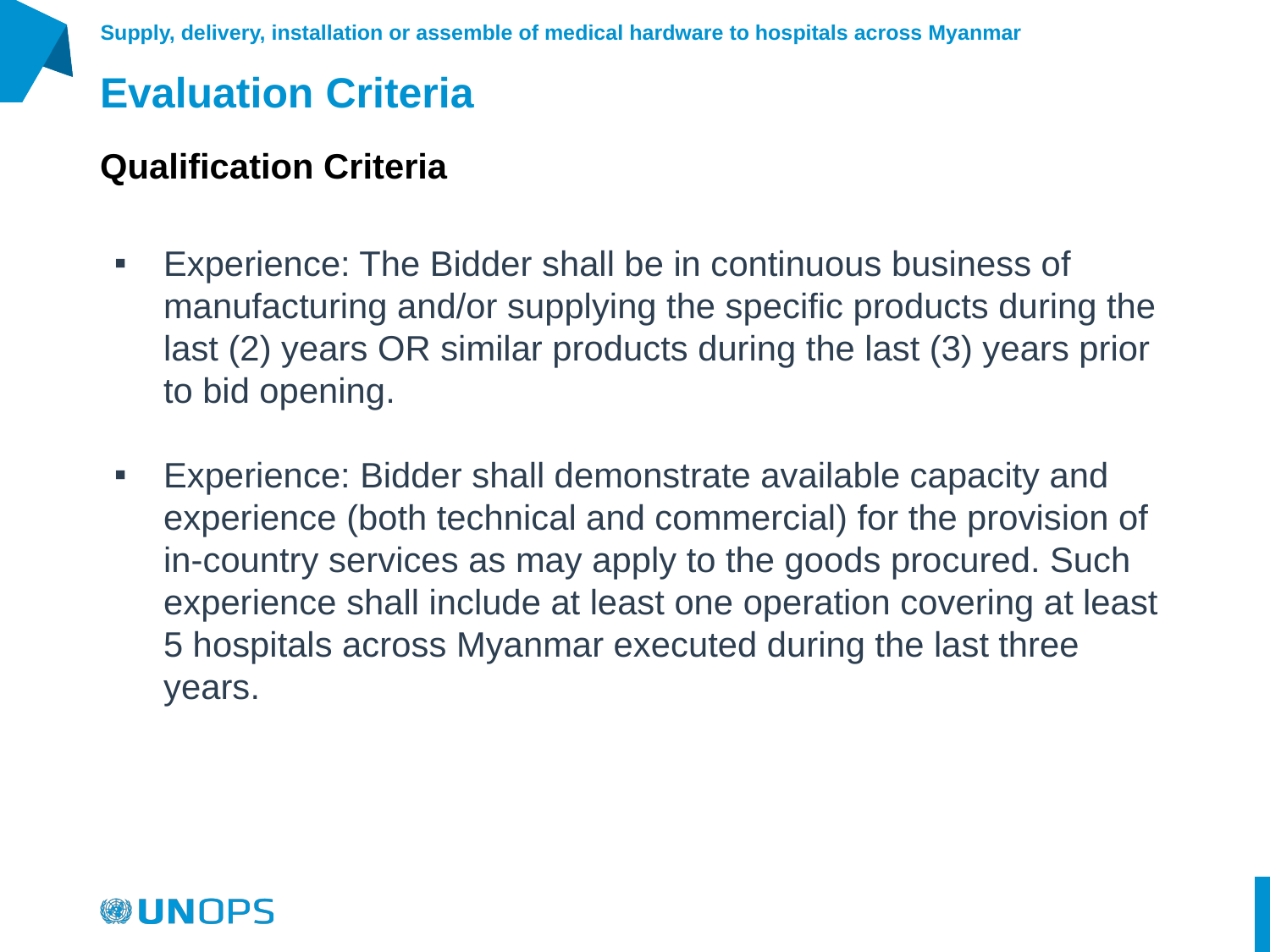

# Evaluation Criteria
Supply, delivery, installation or assemble of medical hardware to hospitals across Myanmar
Qualification Criteria

Experience: The Bidder shall be in continuous business of manufacturing and/or supplying the specific products during the last (2) years OR similar products during the last (3) years prior to bid opening.

Experience: Bidder shall demonstrate available capacity and experience (both technical and commercial) for the provision of in-country services as may apply to the goods procured. Such experience shall include at least one operation covering at least 5 hospitals across Myanmar executed during the last three years.